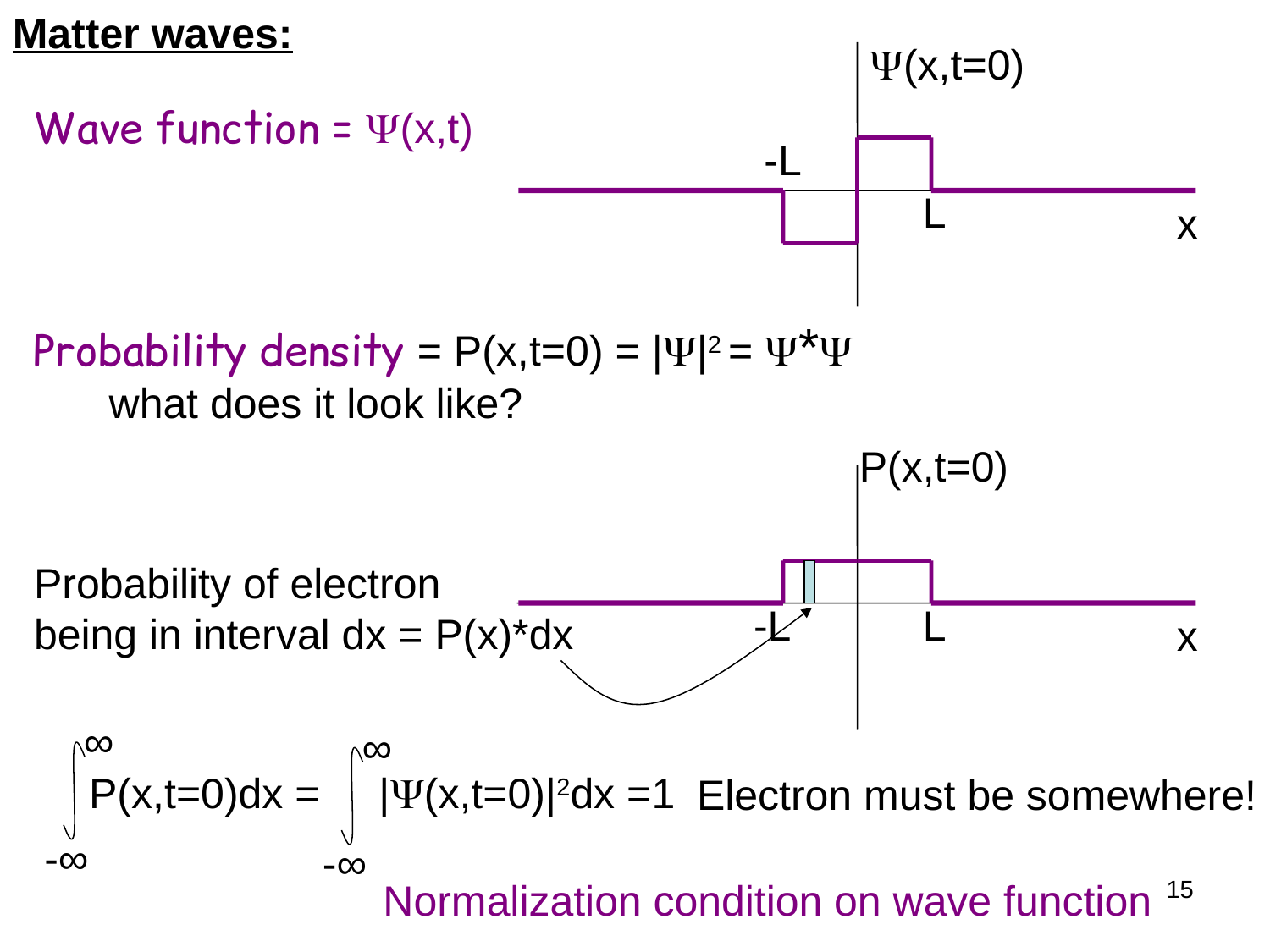

Matter waves:
Ψ(x,t=0)

-L

L

x

Wave function = Ψ(x,t)
Probability density = P(x,t=0) = |Ψ|2 = Ψ*Ψ
    what does it look like?
P(x,t=0)

Probability of electron
being in interval dx = P(x)*dx

-L
L

x

∞

  P(x,t=0)dx =     |Ψ(x,t=0)|2dx =1
∞

Electron must be somewhere!
-∞
-∞
15
Normalization condition on wave function